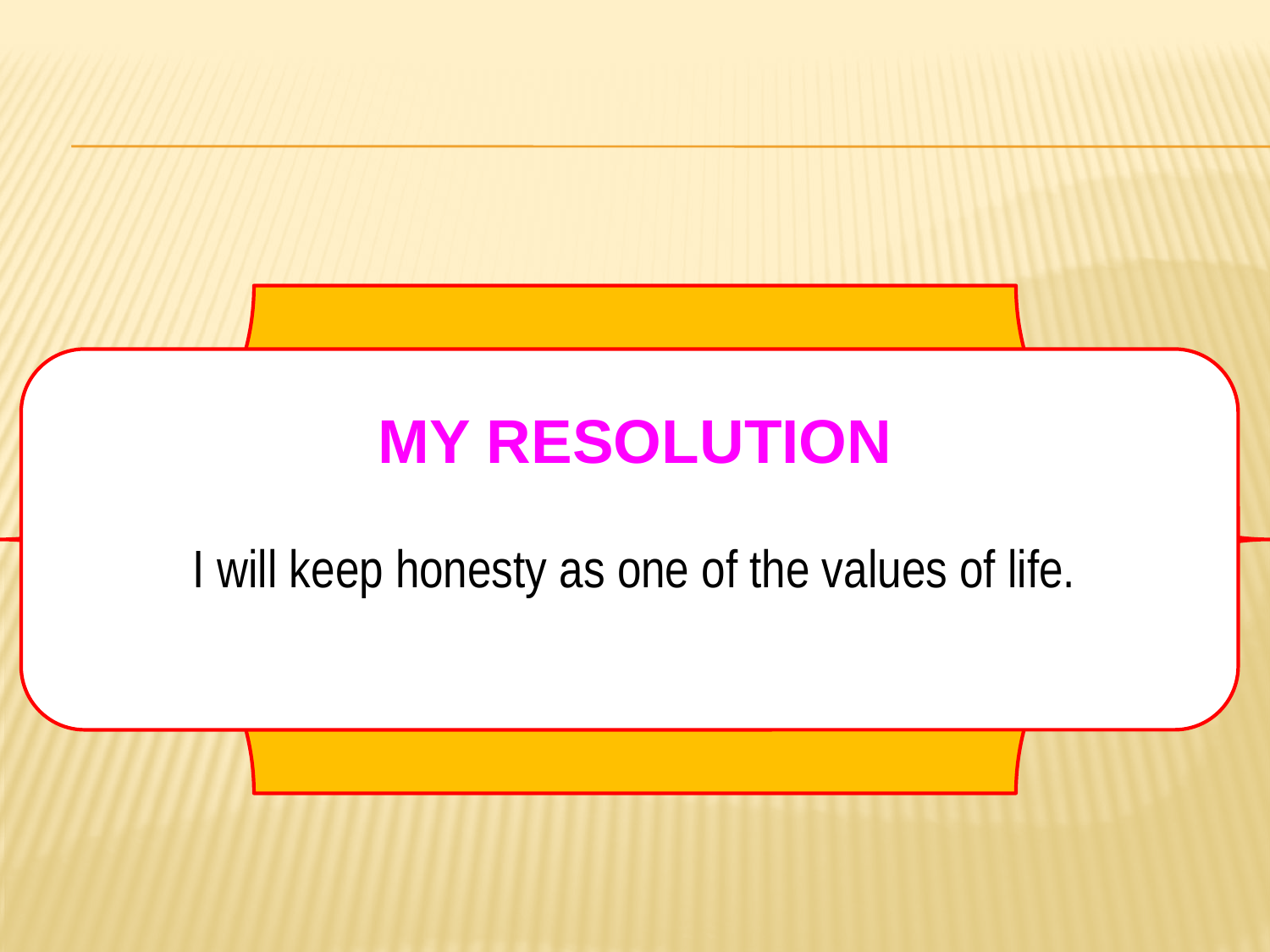

# MY resolution
I will keep honesty as one of the values of life.